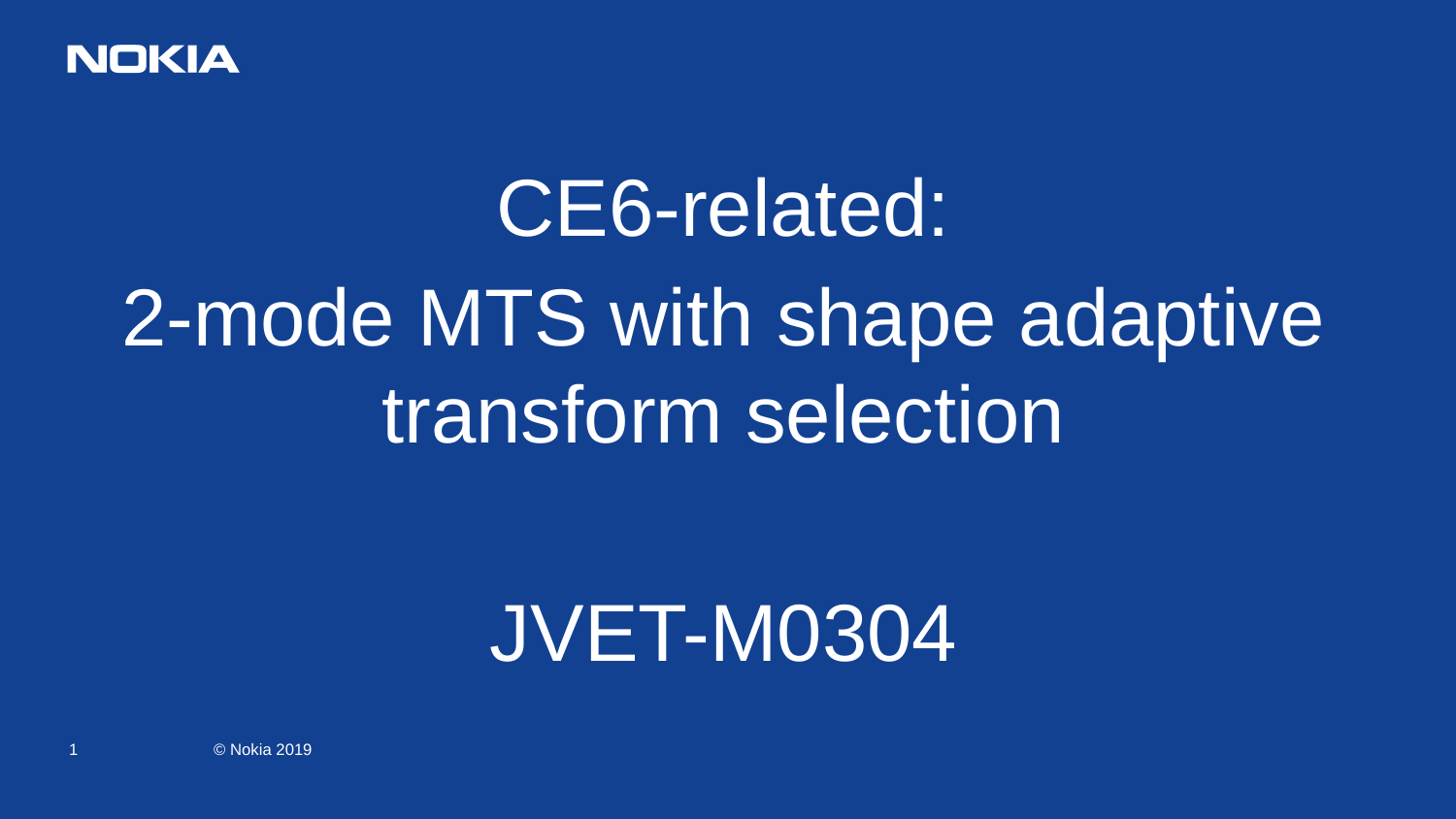

CE6-related:
2-mode MTS with shape adaptive transform selection

JVET-M0304